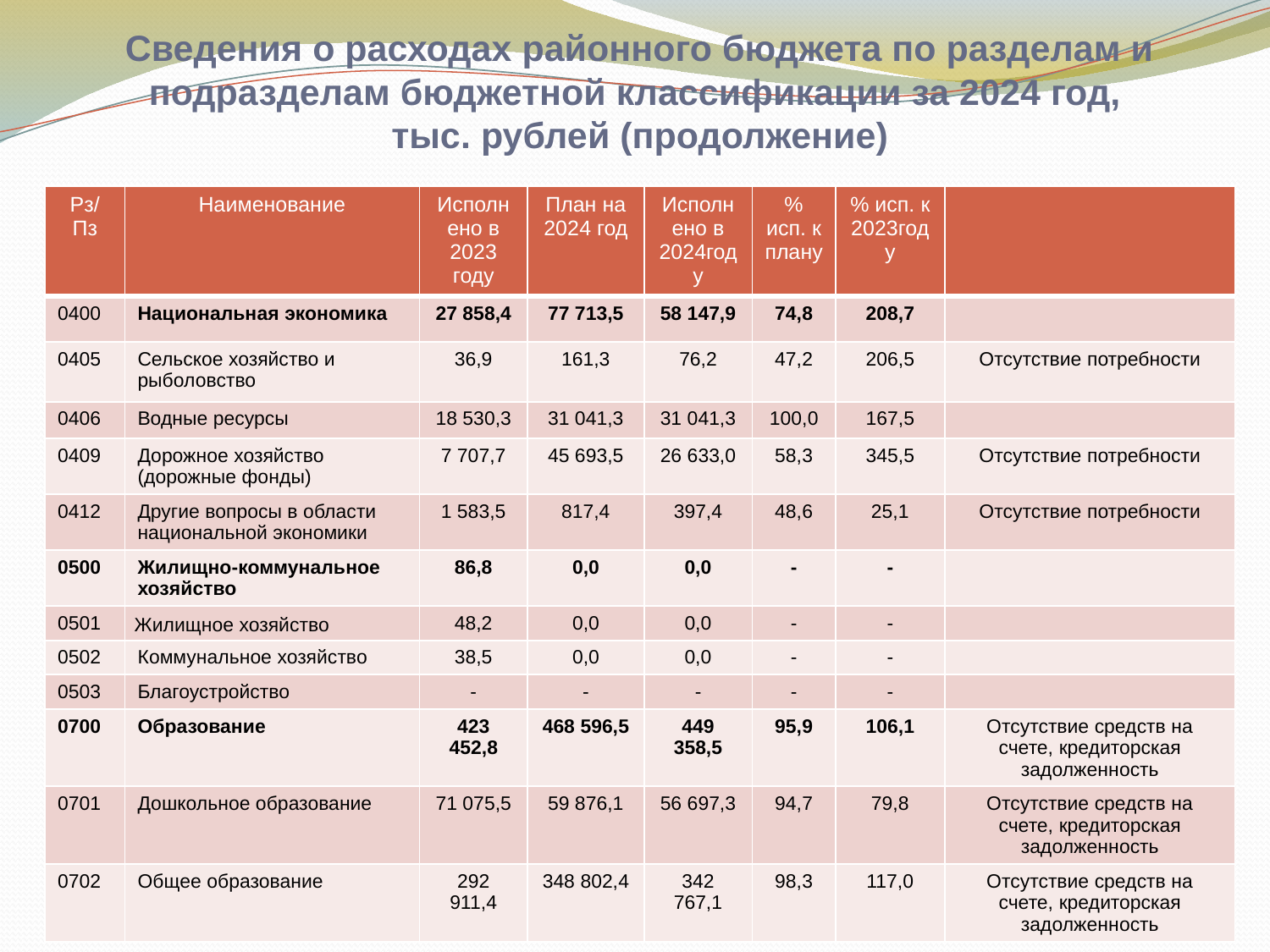

# Сведения о расходах районного бюджета по разделам и подразделам бюджетной классификации за 2024 год, тыс. рублей (продолжение)

| Рз/Пз | Наименование | Исполнено в 2023 году | План на 2024 год | Исполнено в 2024году | % исп. к плану | % исп. к 2023году |  |
| --- | --- | --- | --- | --- | --- | --- | --- |
| 0400 | Национальная экономика | 27 858,4 | 77 713,5 | 58 147,9 | 74,8 | 208,7 |  |
| 0405 | Сельское хозяйство и рыболовство | 36,9 | 161,3 | 76,2 | 47,2 | 206,5 | Отсутствие потребности |
| 0406 | Водные ресурсы | 18 530,3 | 31 041,3 | 31 041,3 | 100,0 | 167,5 |  |
| 0409 | Дорожное хозяйство (дорожные фонды) | 7 707,7 | 45 693,5 | 26 633,0 | 58,3 | 345,5 | Отсутствие потребности |
| 0412 | Другие вопросы в области национальной экономики | 1 583,5 | 817,4 | 397,4 | 48,6 | 25,1 | Отсутствие потребности |
| 0500 | Жилищно-коммунальное хозяйство | 86,8 | 0,0 | 0,0 | - | - |  |
| 0501 | Жилищное хозяйство | 48,2 | 0,0 | 0,0 | - | - |  |
| 0502 | Коммунальное хозяйство | 38,5 | 0,0 | 0,0 | - | - |  |
| 0503 | Благоустройство | - | - | - | - | - |  |
| 0700 | Образование | 423 452,8 | 468 596,5 | 449 358,5 | 95,9 | 106,1 | Отсутствие средств на счете, кредиторская задолженность |
| 0701 | Дошкольное образование | 71 075,5 | 59 876,1 | 56 697,3 | 94,7 | 79,8 | Отсутствие средств на счете, кредиторская задолженность |
| 0702 | Общее образование | 292 911,4 | 348 802,4 | 342 767,1 | 98,3 | 117,0 | Отсутствие средств на счете, кредиторская задолженность |